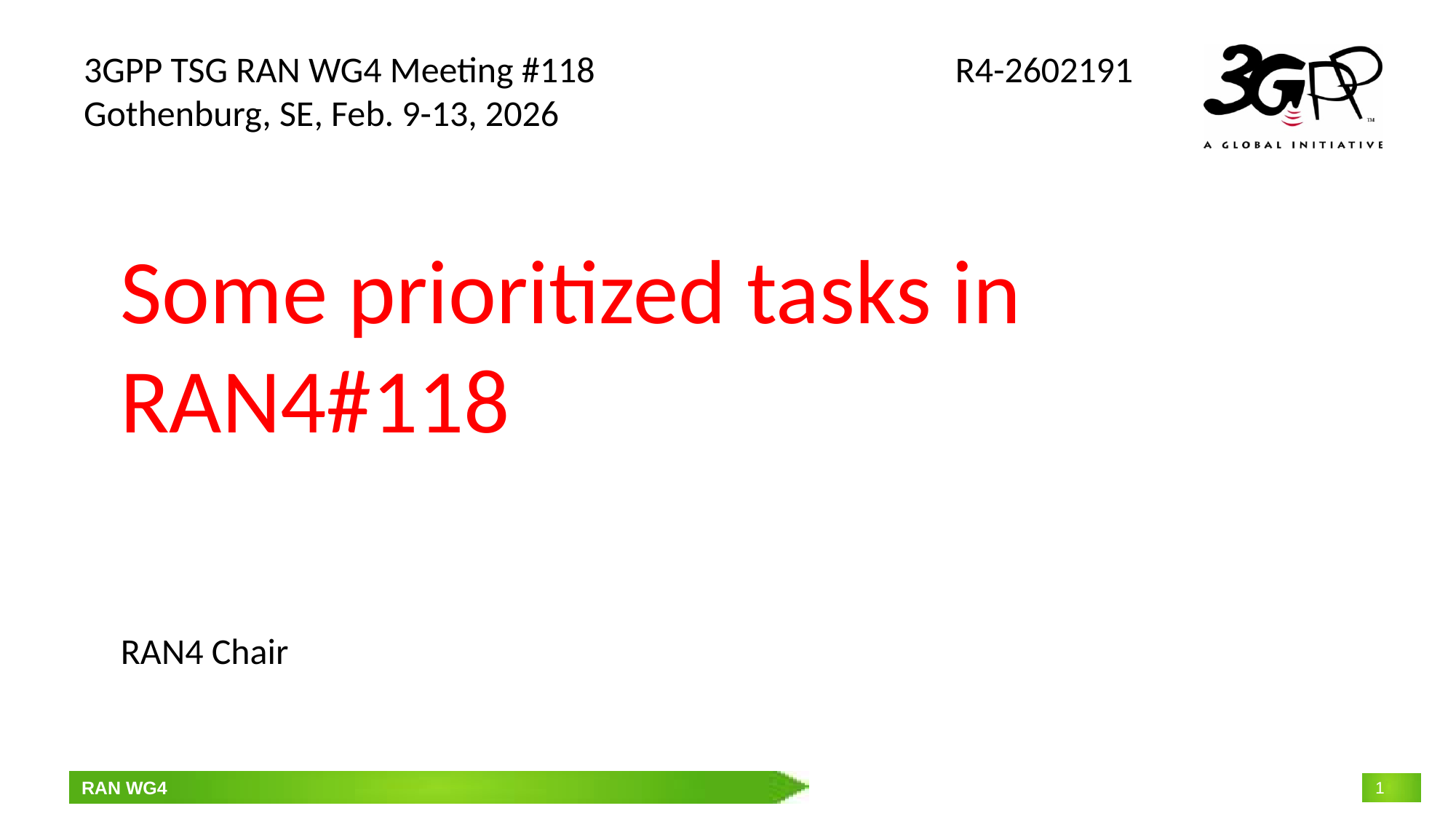

3GPP TSG RAN WG4 Meeting #118                                            R4-2602191
Gothenburg, SE, Feb. 9-13, 2026
# Some prioritized tasks in RAN4#118
RAN4 Chair